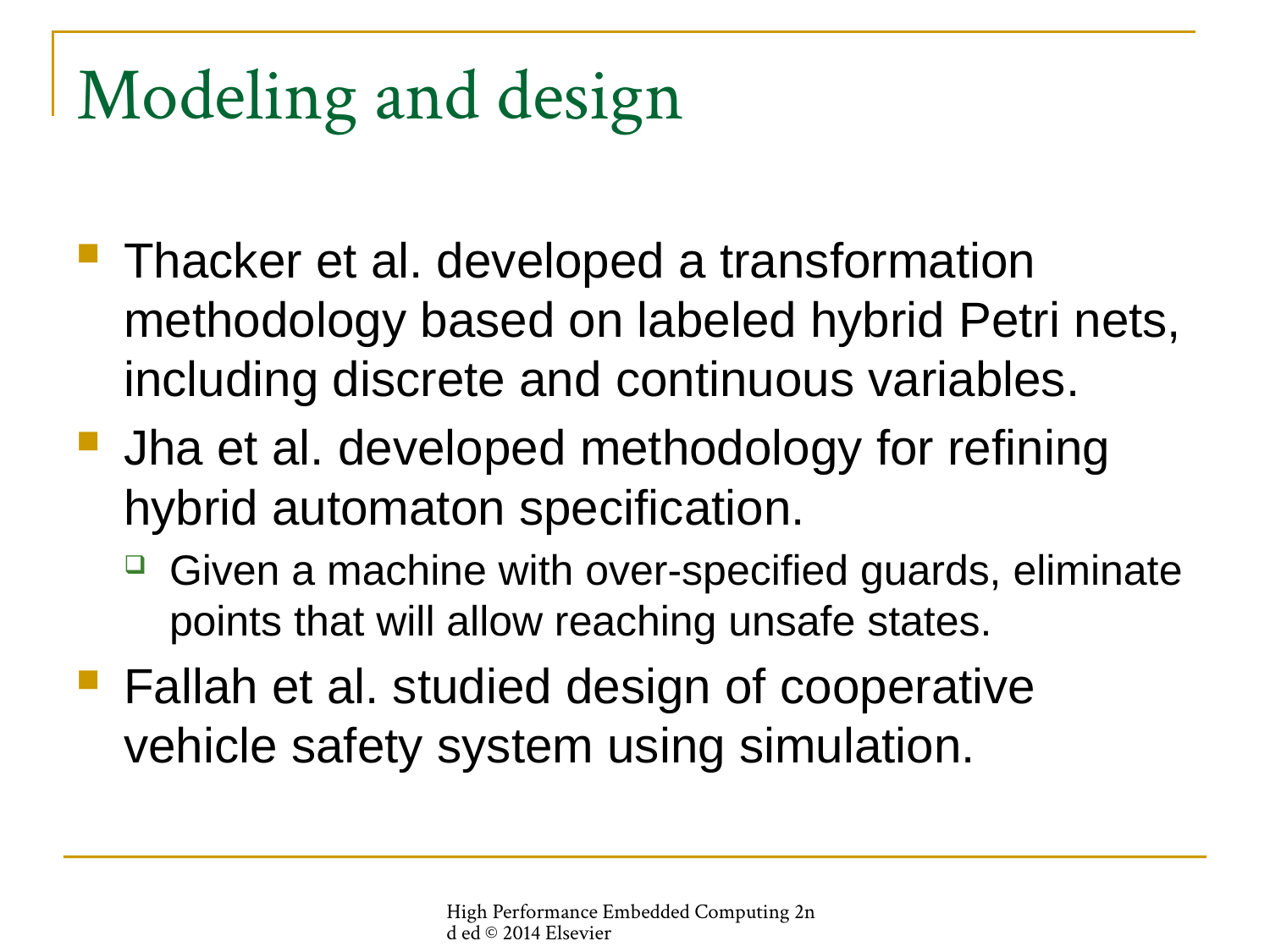

# Modeling and design
Thacker et al. developed a transformation methodology based on labeled hybrid Petri nets, including discrete and continuous variables.
Jha et al. developed methodology for refining hybrid automaton specification.
Given a machine with over-specified guards, eliminate points that will allow reaching unsafe states.
Fallah et al. studied design of cooperative vehicle safety system using simulation.
High Performance Embedded Computing 2nd ed © 2014 Elsevier